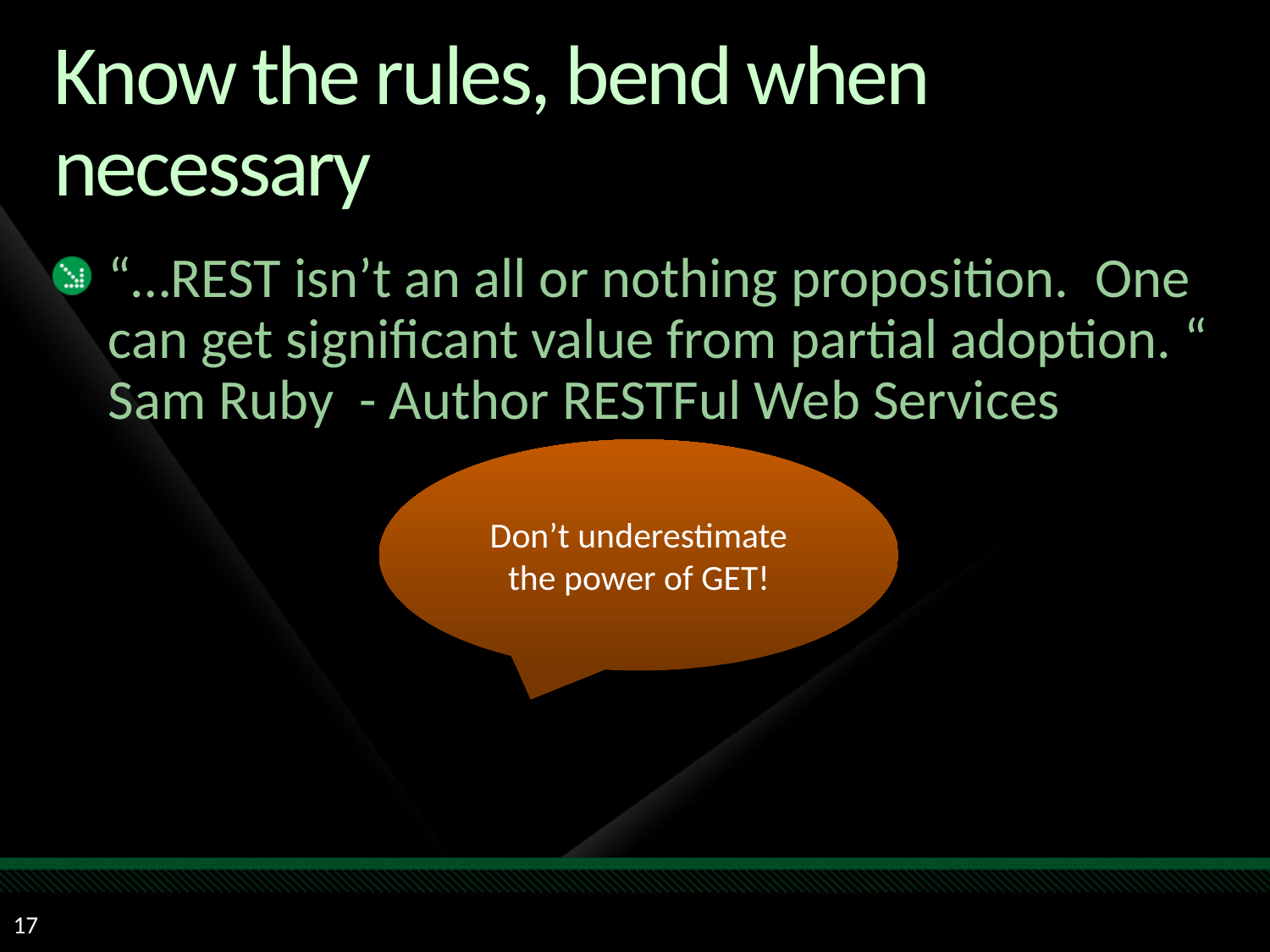

# Know the rules, bend when necessary
“…REST isn’t an all or nothing proposition.  One can get significant value from partial adoption. “ Sam Ruby  - Author RESTFul Web Services
Don’t underestimate the power of GET!